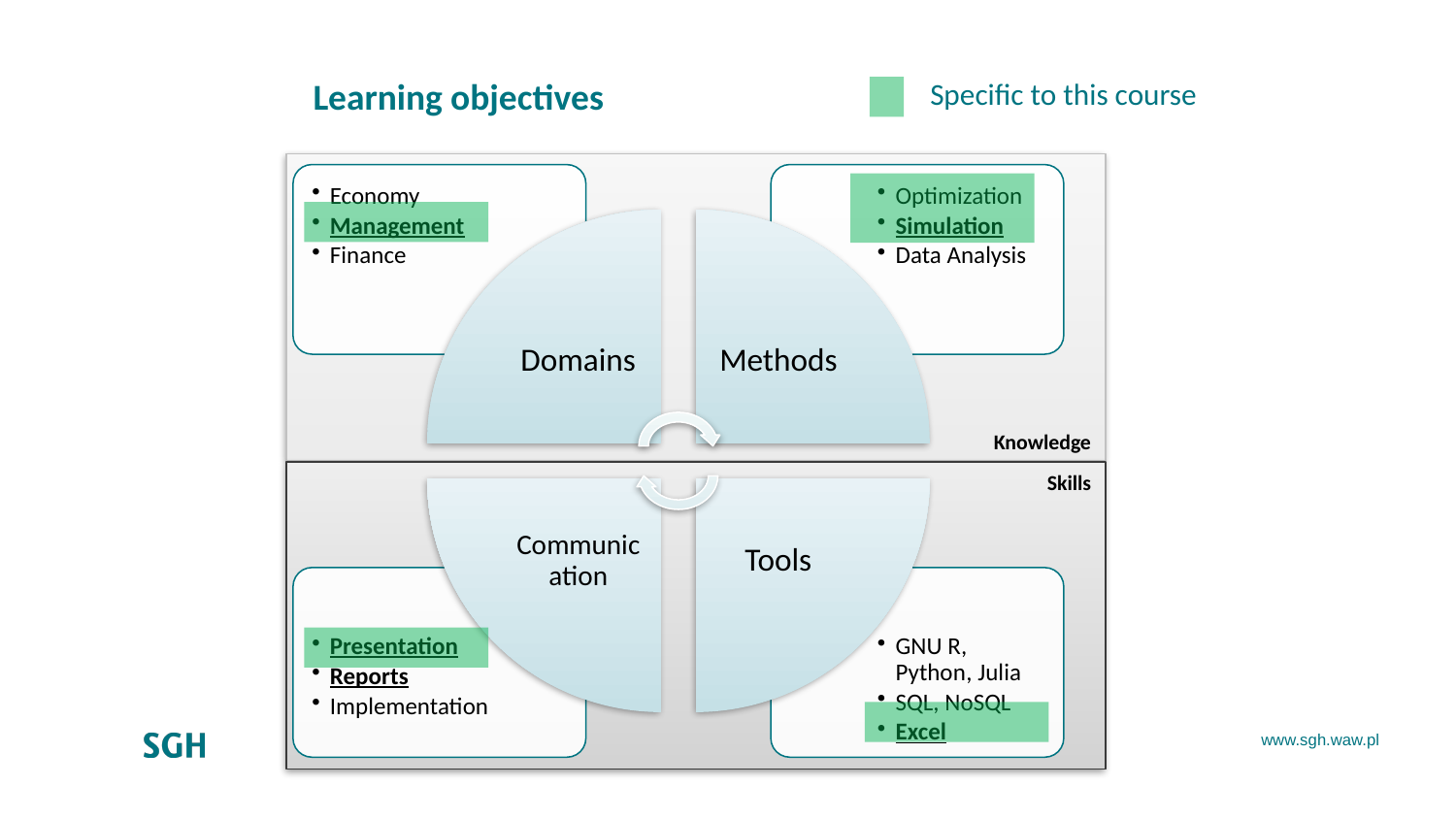

Learning objectives
Specific to this course

Knowledge
GNU R, Python, Julia
SQL, NoSQL
Excel
Presentation
Reports
Implementation
Optimization
Simulation
Data Analysis
Economy
Management
Finance
Domains
Methods
Tools
Communication

Skills